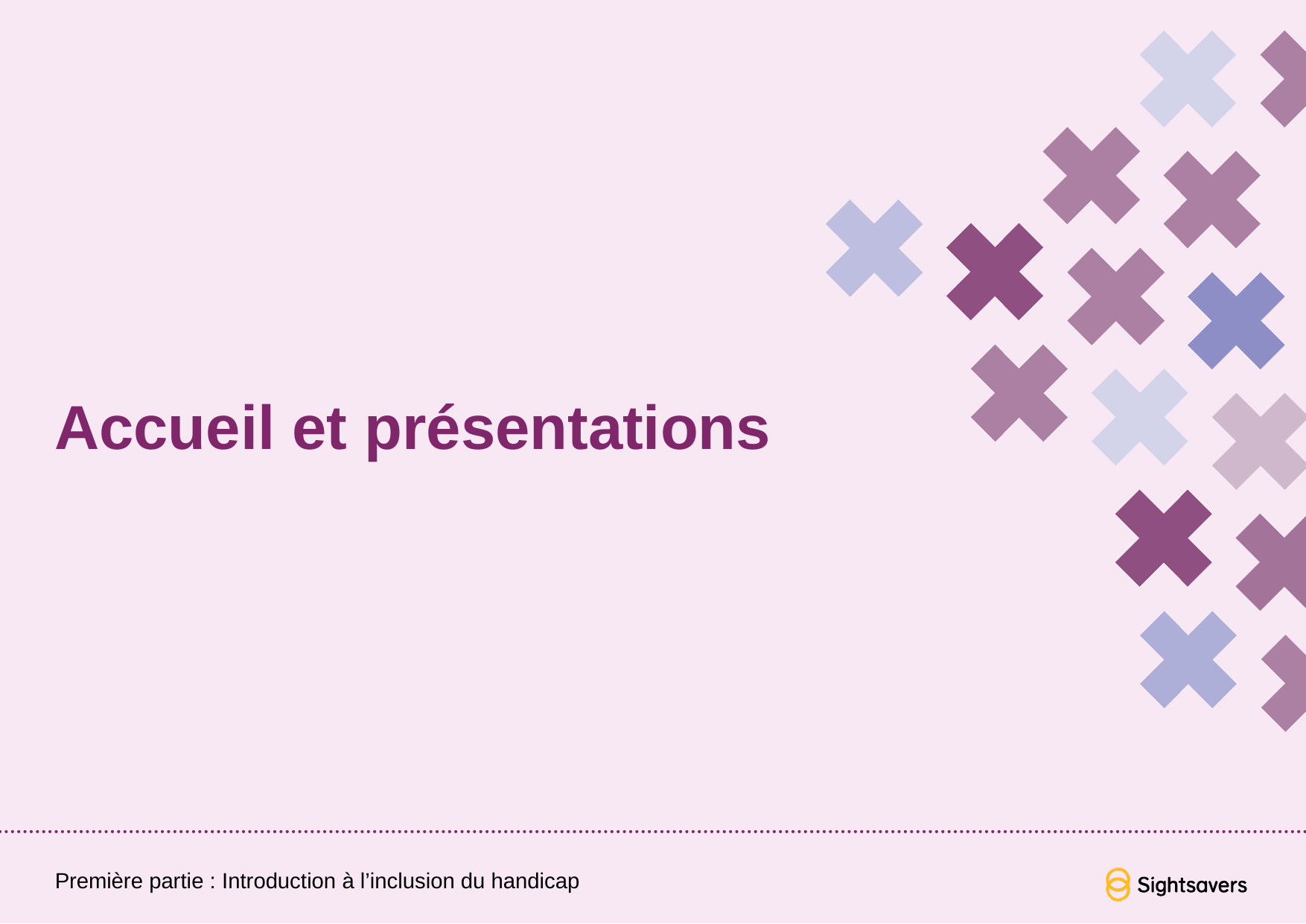

# Accueil et présentations
Première partie : Introduction à l’inclusion du handicap